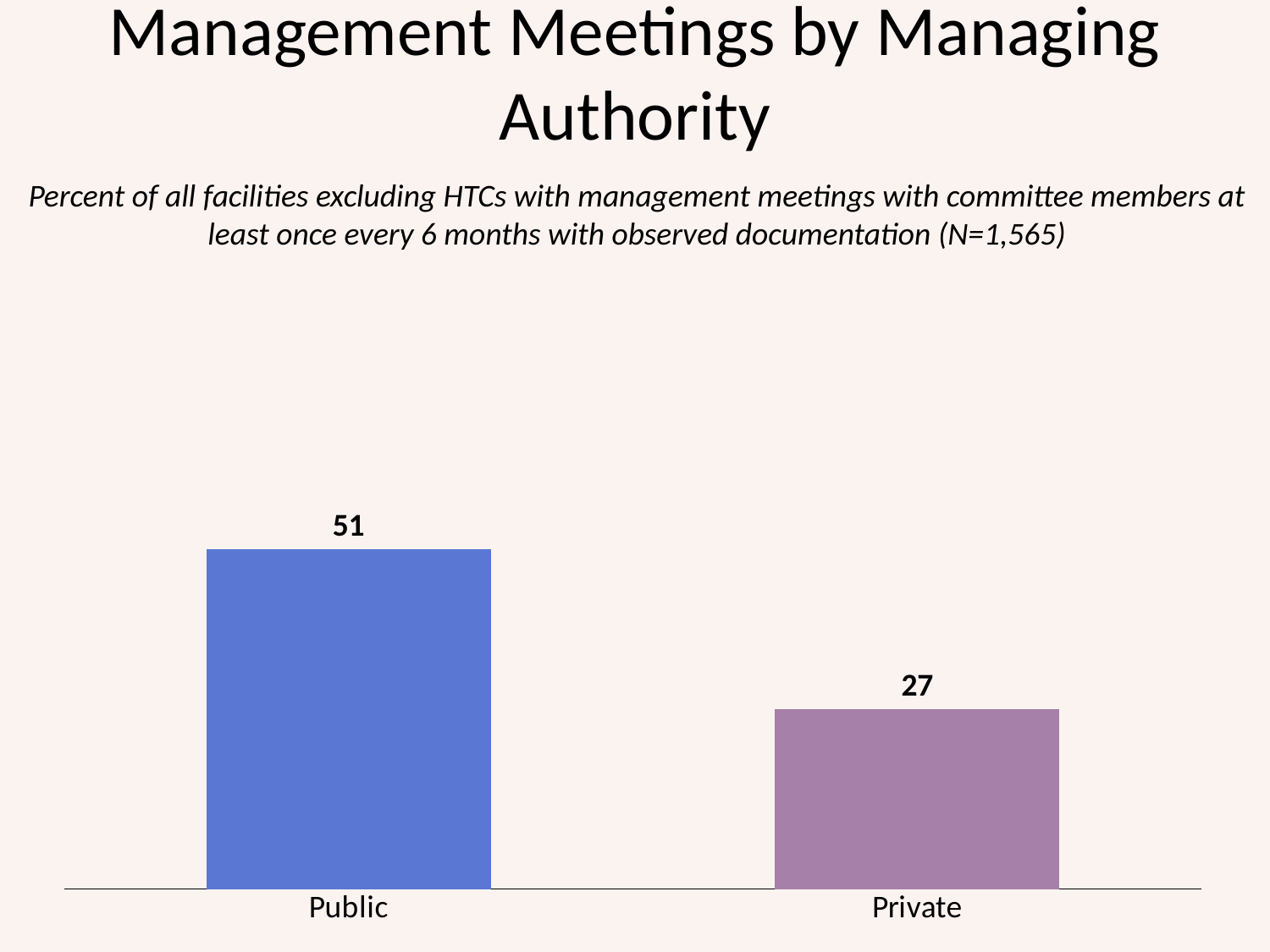

Management Meetings by Managing Authority
Percent of all facilities excluding HTCs with management meetings with committee members at least once every 6 months with observed documentation (N=1,565)

### Chart

| Category | all basic client services |
|---|---|
| Public | 51.0 |
| Private | 27.0 |